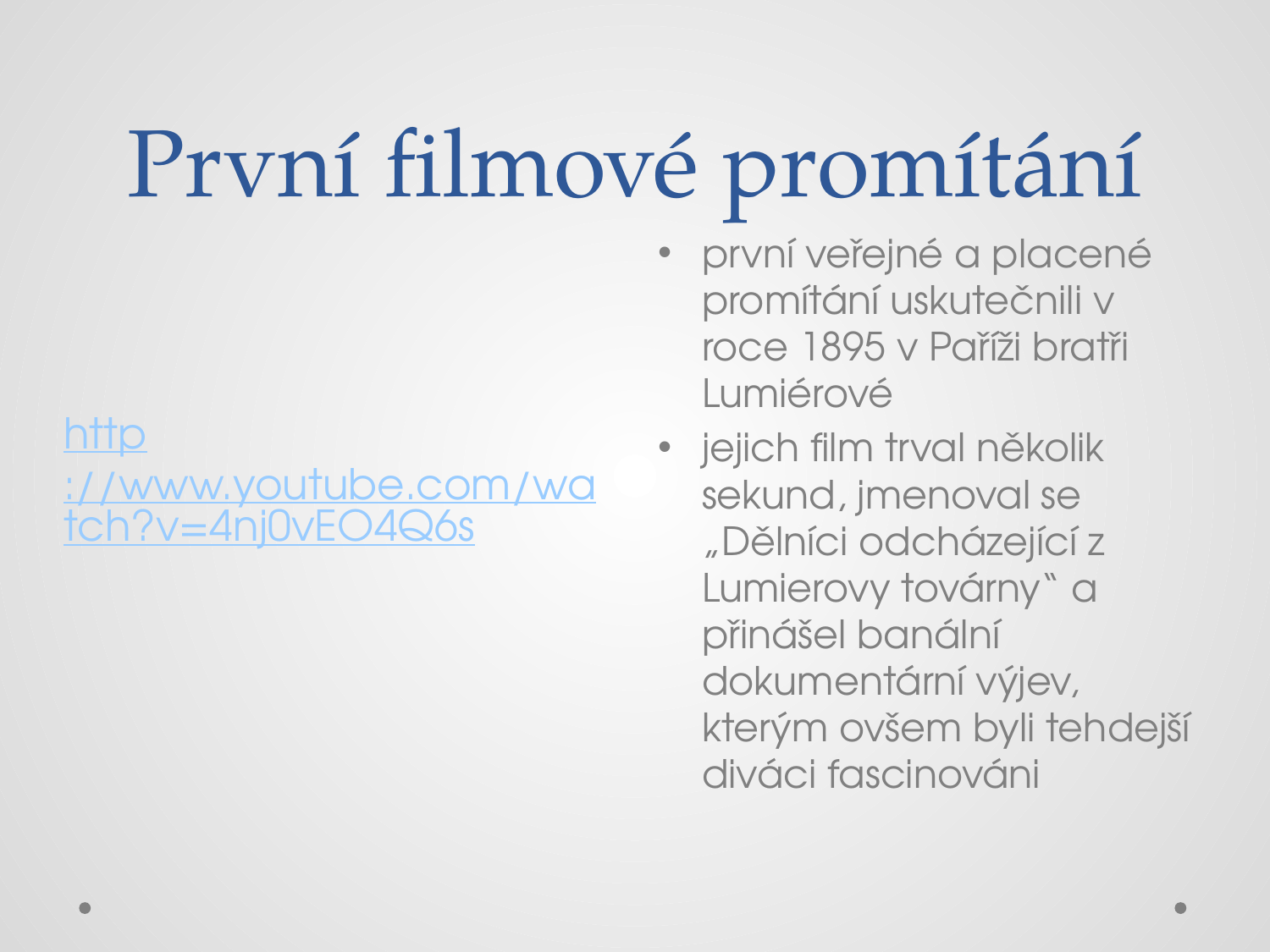

# První filmové promítání

http://www.youtube.com/watch?v=4nj0vEO4Q6s
první veřejné a placené promítání uskutečnili v roce 1895 v Paříži bratři Lumiérové
jejich film trval několik sekund, jmenoval se „Dělníci odcházející z Lumierovy továrny“ a přinášel banální dokumentární výjev, kterým ovšem byli tehdejší diváci fascinováni